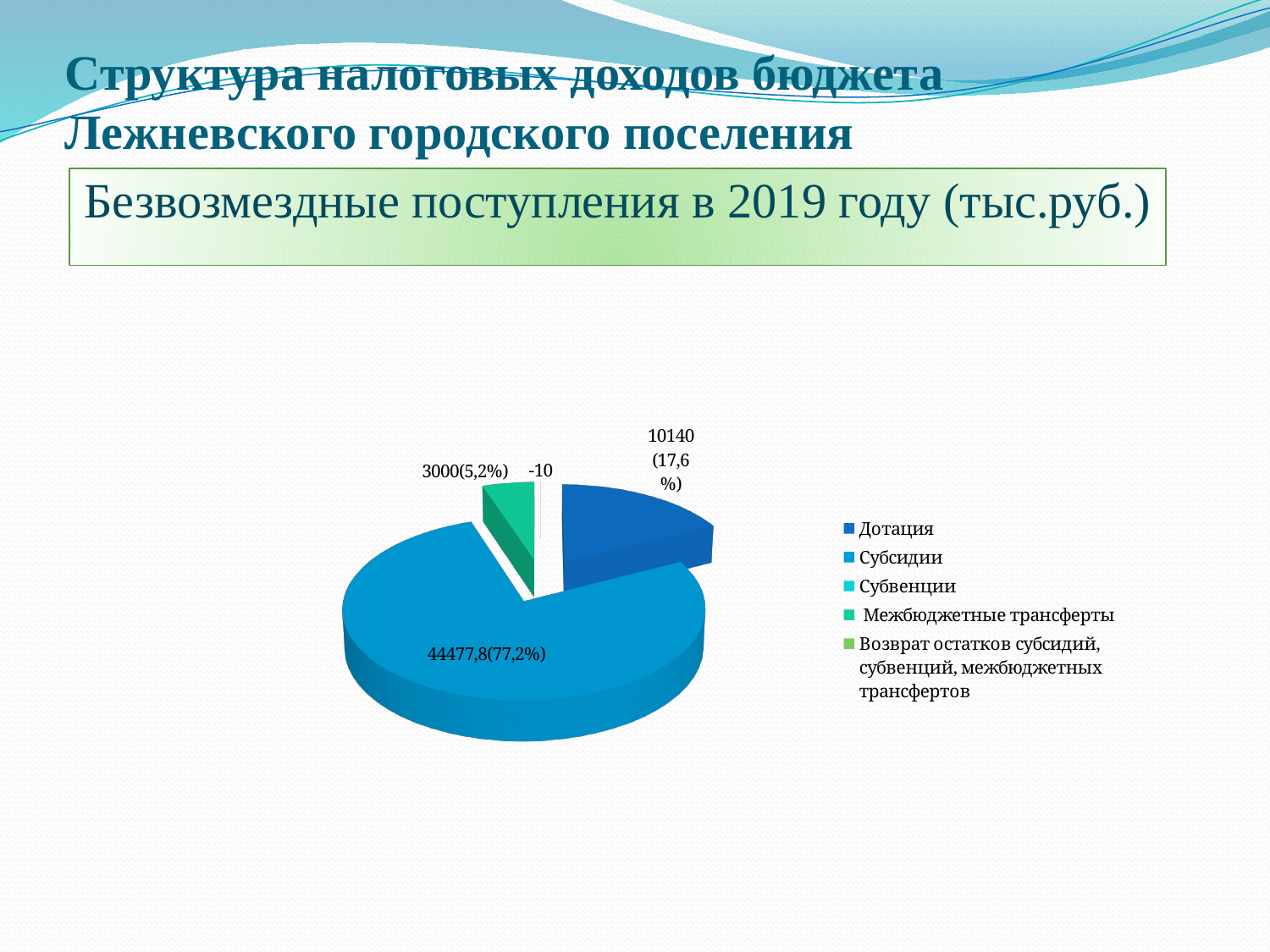

# Структура налоговых доходов бюджета Лежневского городского поселения
Безвозмездные поступления в 2019 году (тыс.руб.)

[unsupported chart]